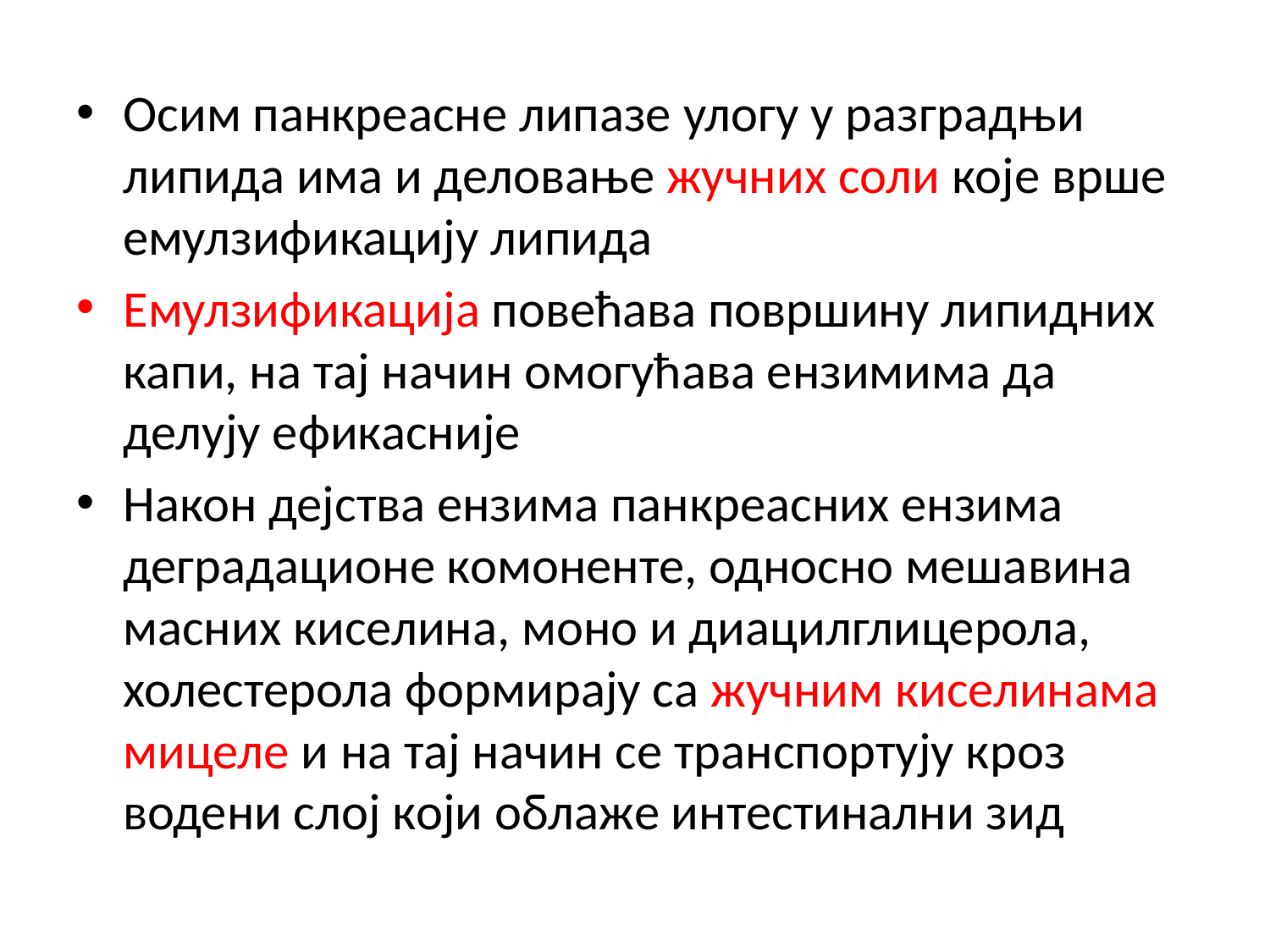

Осим панкреасне липазе улогу у разградњи липида има и деловање жучних соли које врше емулзификацију липида
Емулзификација повећава површину липидних капи, на тај начин омогућава ензимима да делују ефикасније
Након дејства ензима панкреасних ензима деградационе комоненте, односно мешавина масних киселина, моно и диацилглицерола, холестерола формирају са жучним киселинама мицеле и на тај начин се транспортују кроз водени слој који облаже интестинални зид